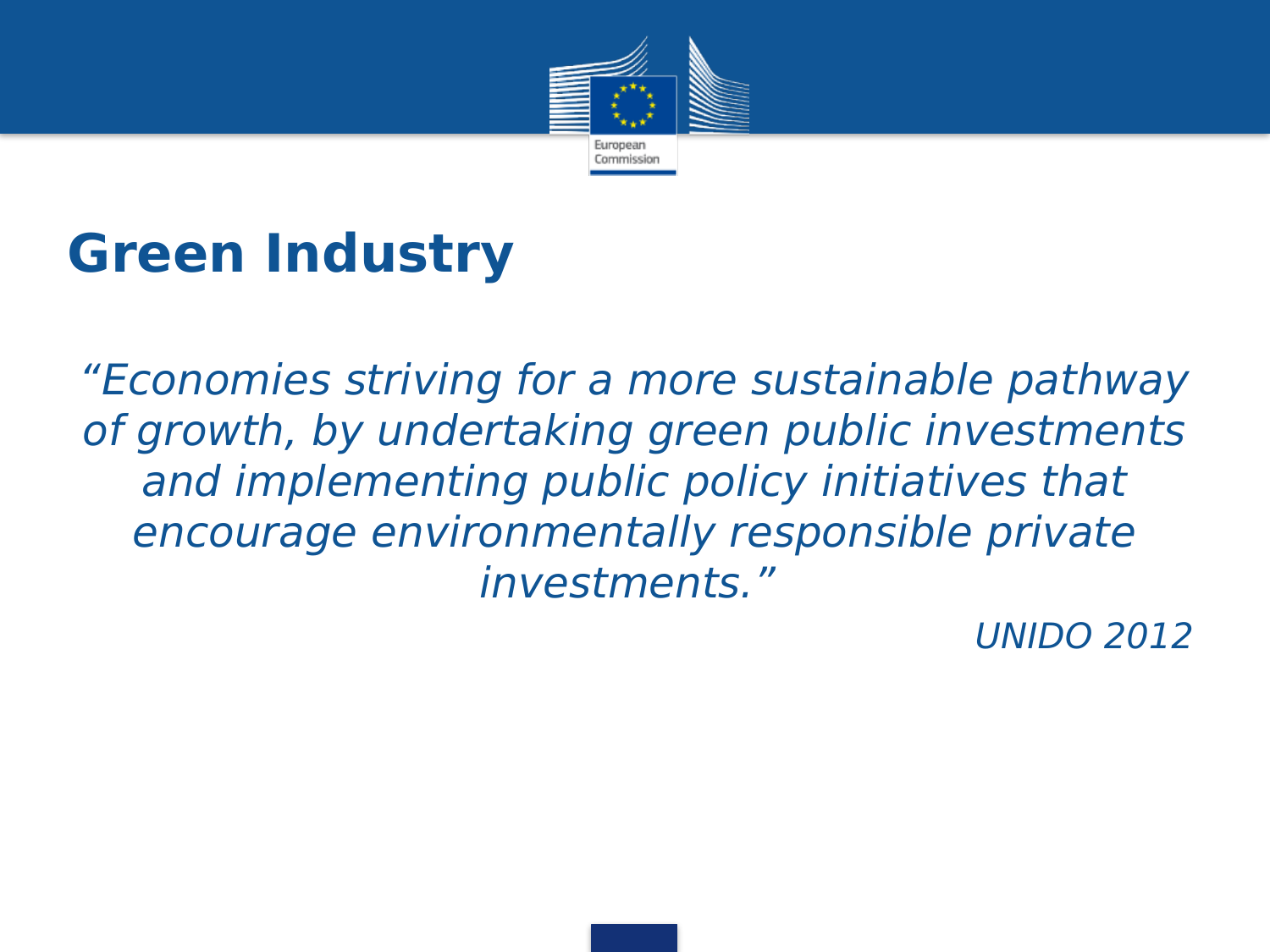

# Green Industry
“Economies striving for a more sustainable pathway of growth, by undertaking green public investments and implementing public policy initiatives that encourage environmentally responsible private investments.”
UNIDO 2012